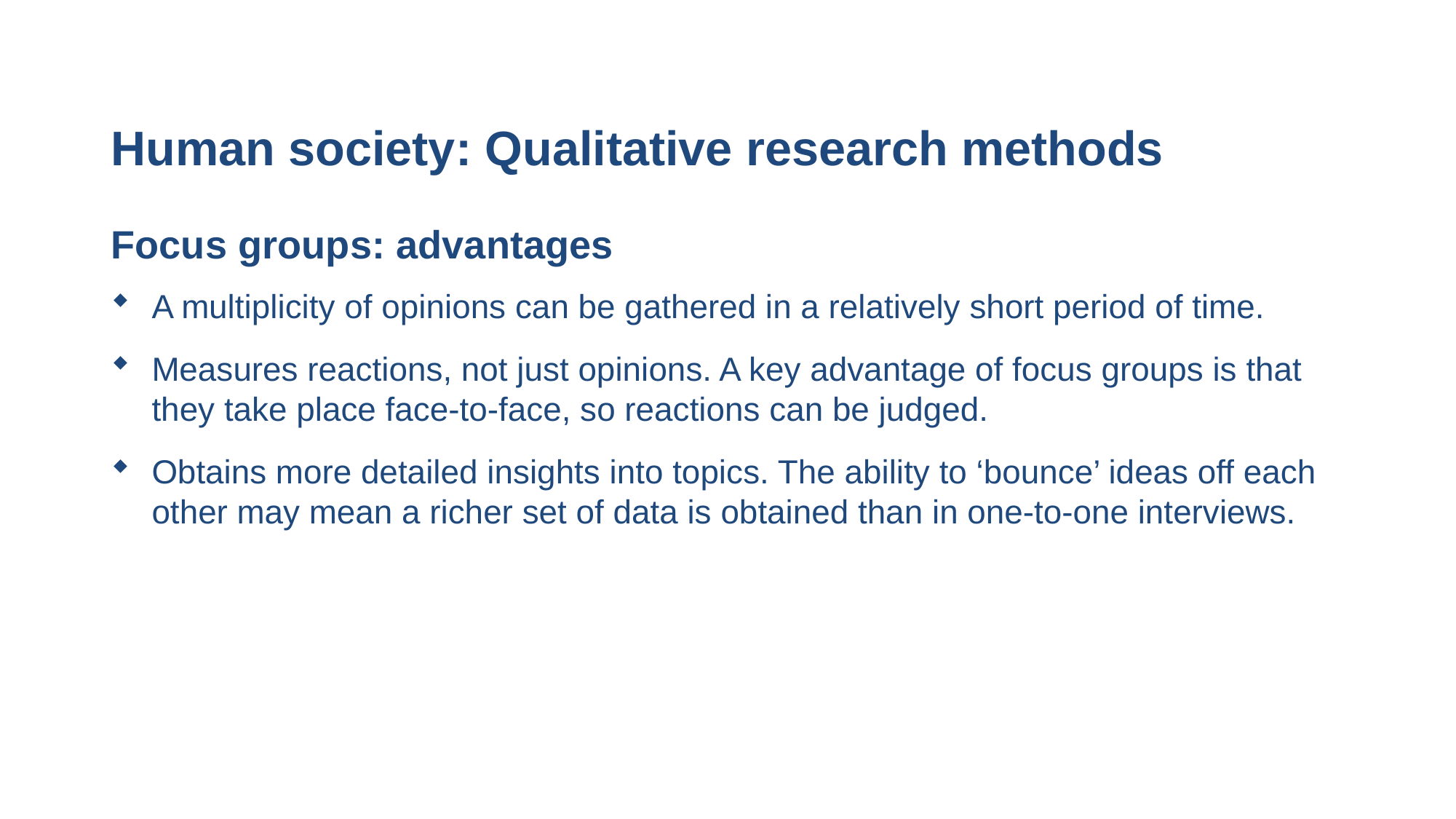

# Human society: Qualitative research methods
Focus groups: advantages
A multiplicity of opinions can be gathered in a relatively short period of time.
Measures reactions, not just opinions. A key advantage of focus groups is that they take place face-to-face, so reactions can be judged.
Obtains more detailed insights into topics. The ability to ‘bounce’ ideas off each other may mean a richer set of data is obtained than in one-to-one interviews.